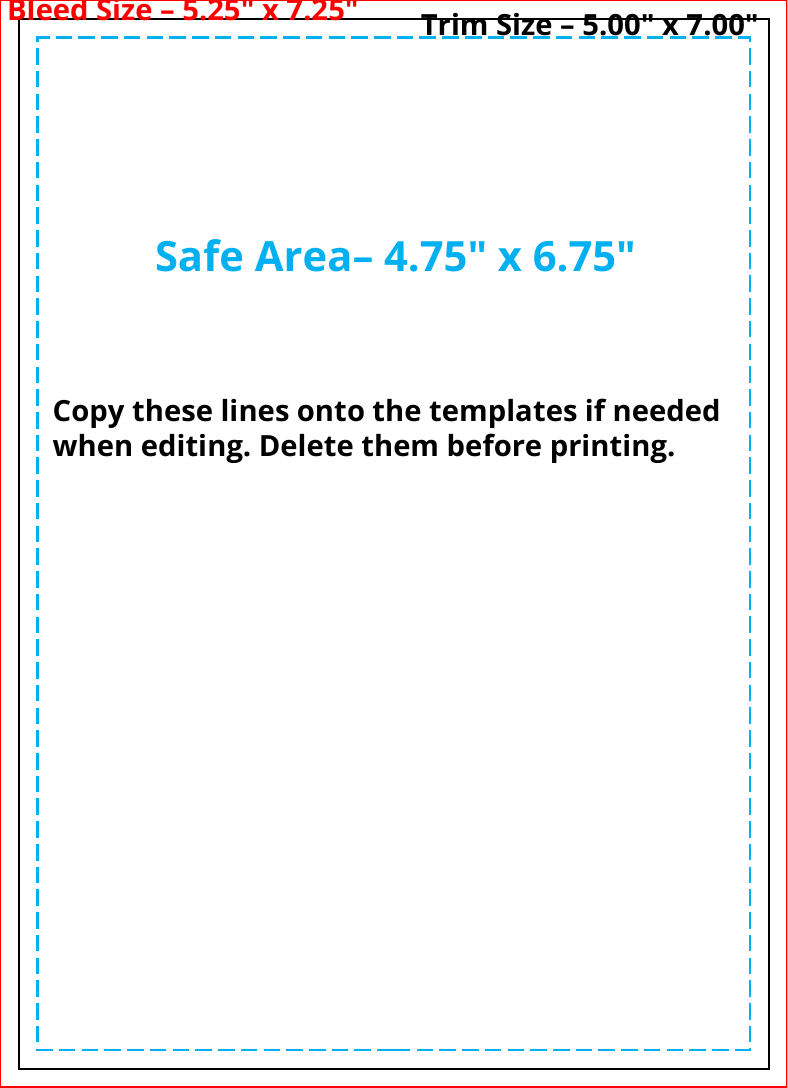

Bleed Size – 5.25" x 7.25"
Trim Size – 5.00" x 7.00"

Safe Area– 4.75" x 6.75"
Copy these lines onto the templates if needed when editing. Delete them before printing.